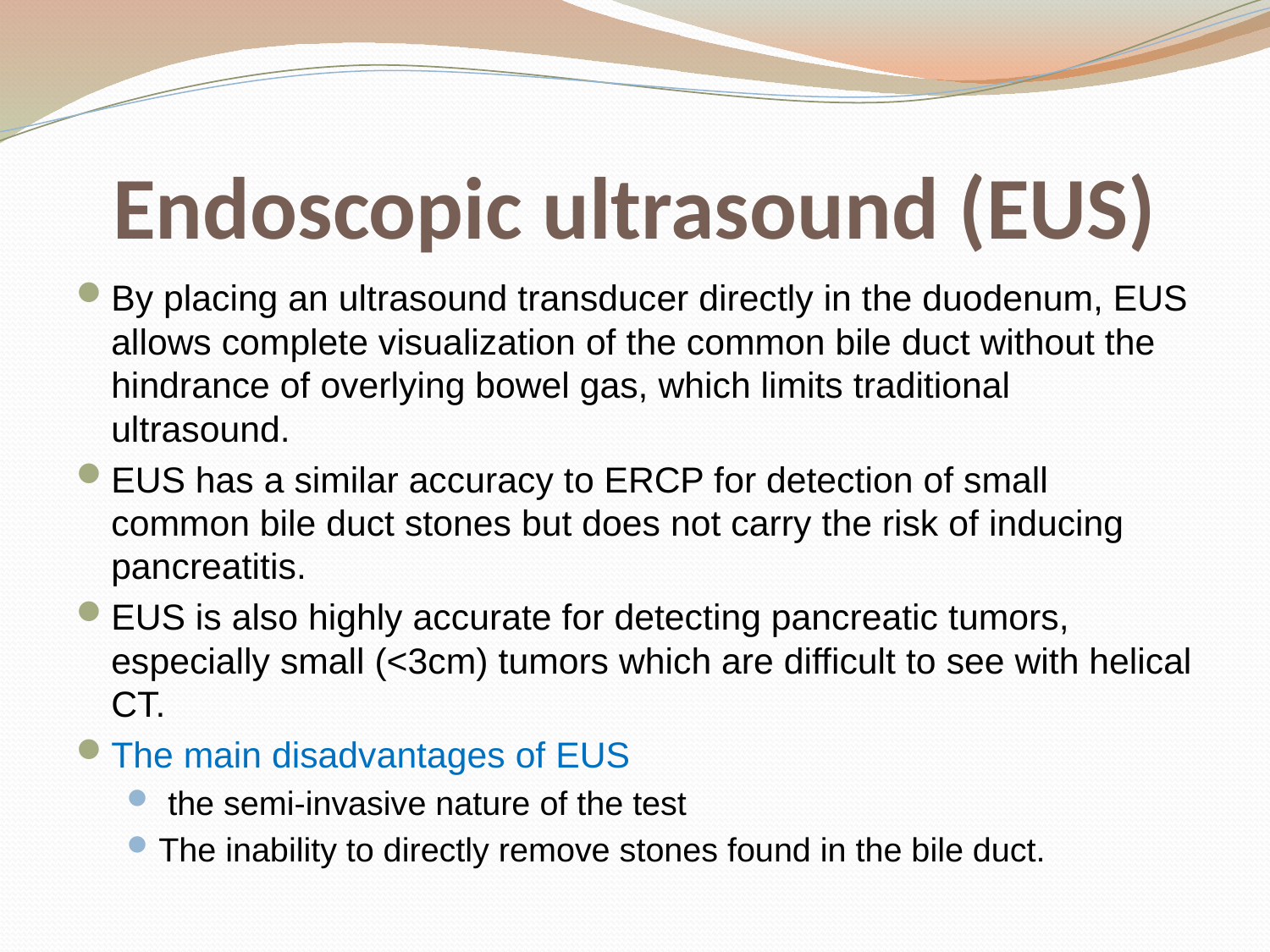

# Endoscopic ultrasound (EUS)
By placing an ultrasound transducer directly in the duodenum, EUS allows complete visualization of the common bile duct without the hindrance of overlying bowel gas, which limits traditional ultrasound.
EUS has a similar accuracy to ERCP for detection of small common bile duct stones but does not carry the risk of inducing pancreatitis.
EUS is also highly accurate for detecting pancreatic tumors, especially small (<3cm) tumors which are difficult to see with helical CT.
The main disadvantages of EUS
 the semi-invasive nature of the test
The inability to directly remove stones found in the bile duct.